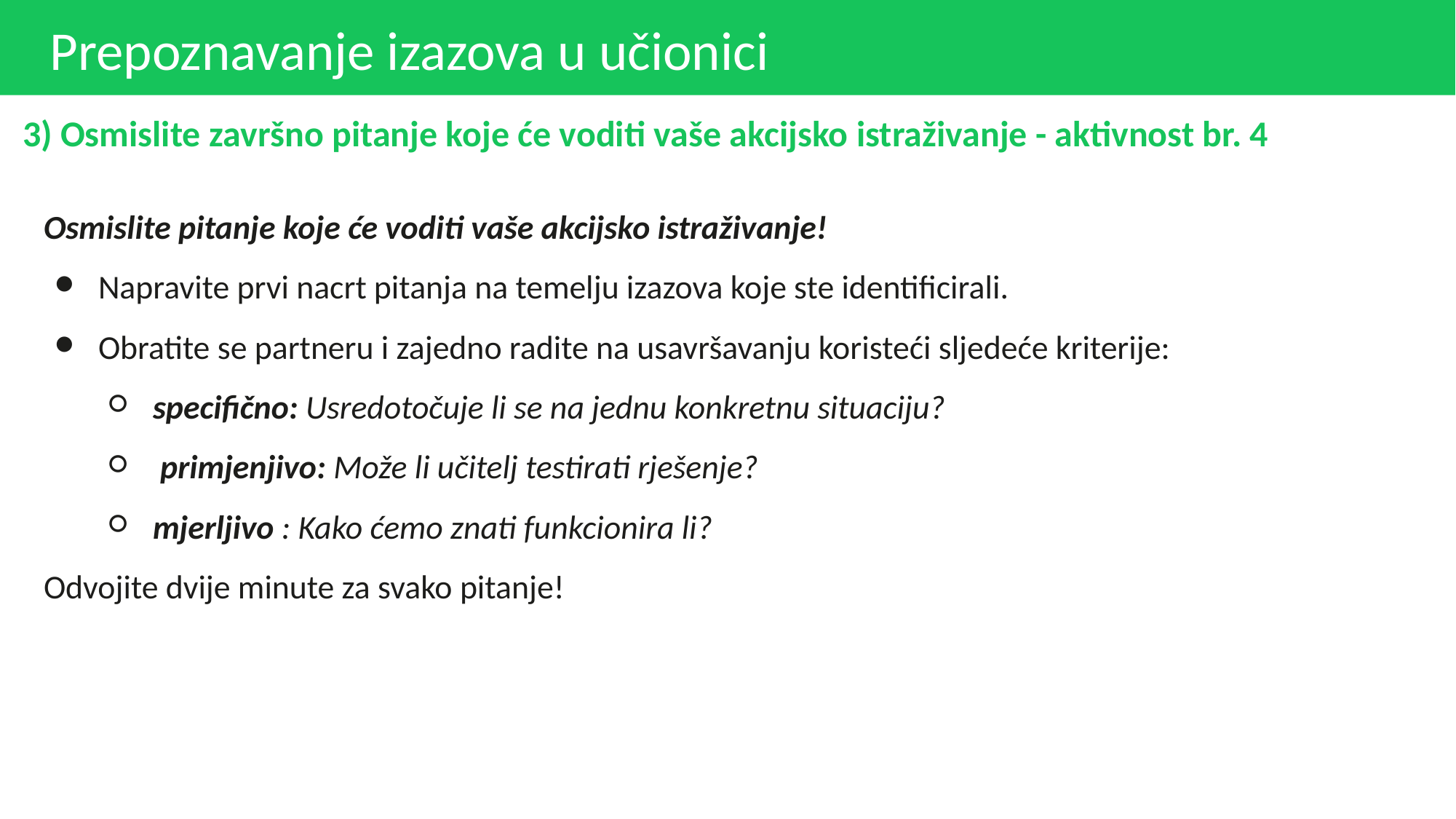

# Prepoznavanje izazova u učionici
3) Osmislite završno pitanje koje će voditi vaše akcijsko istraživanje - aktivnost br. 4
Osmislite pitanje koje će voditi vaše akcijsko istraživanje!
Napravite prvi nacrt pitanja na temelju izazova koje ste identificirali.
Obratite se partneru i zajedno radite na usavršavanju koristeći sljedeće kriterije:
specifično: Usredotočuje li se na jednu konkretnu situaciju?
 primjenjivo: Može li učitelj testirati rješenje?
mjerljivo : Kako ćemo znati funkcionira li?
Odvojite dvije minute za svako pitanje!